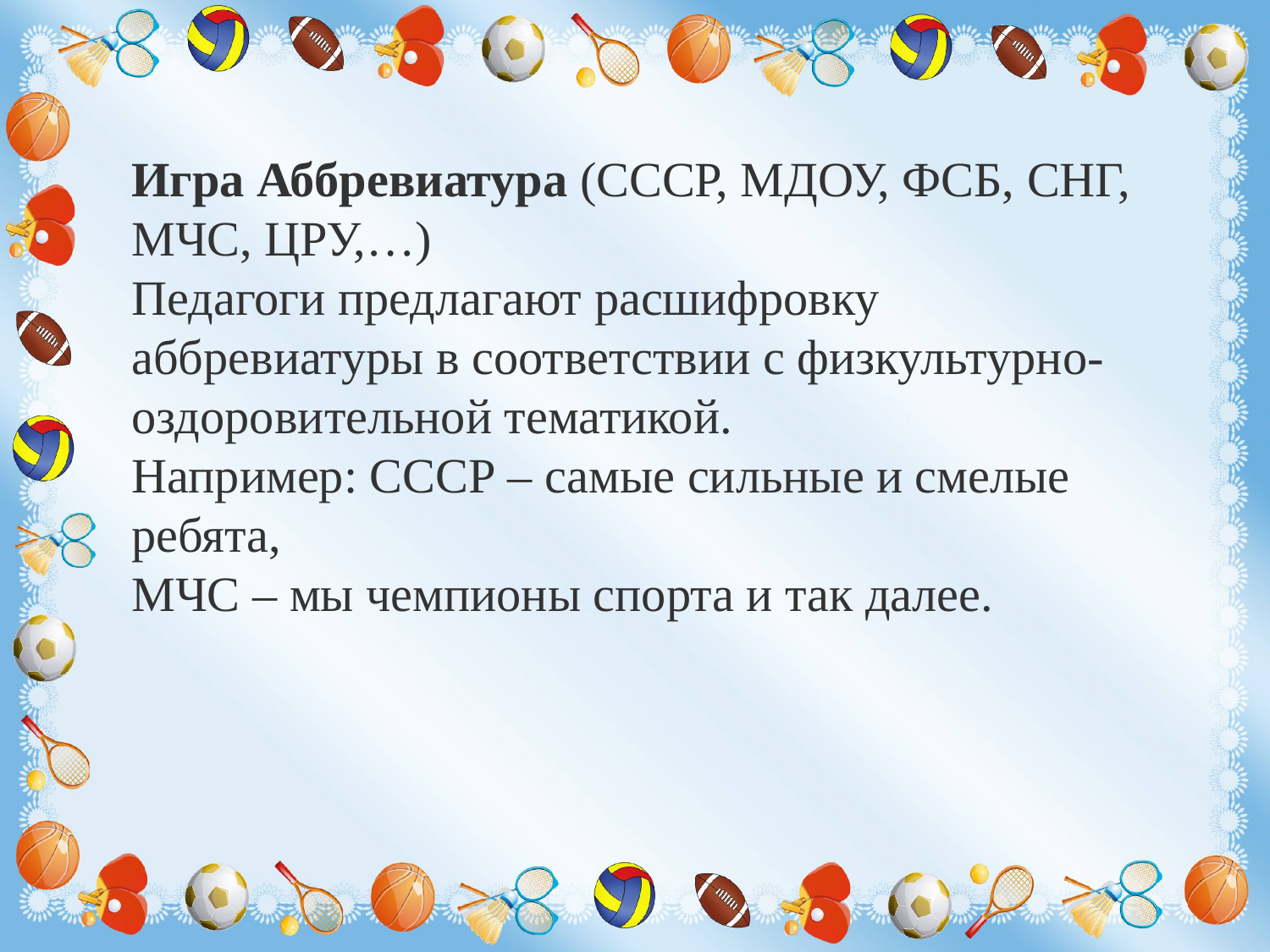

Игра Аббревиатура (СССР, МДОУ, ФСБ, СНГ, МЧС, ЦРУ,…)
Педагоги предлагают расшифровку аббревиатуры в соответствии с физкультурно-оздоровительной тематикой.
Например: СССР – самые сильные и смелые ребята,
МЧС – мы чемпионы спорта и так далее.